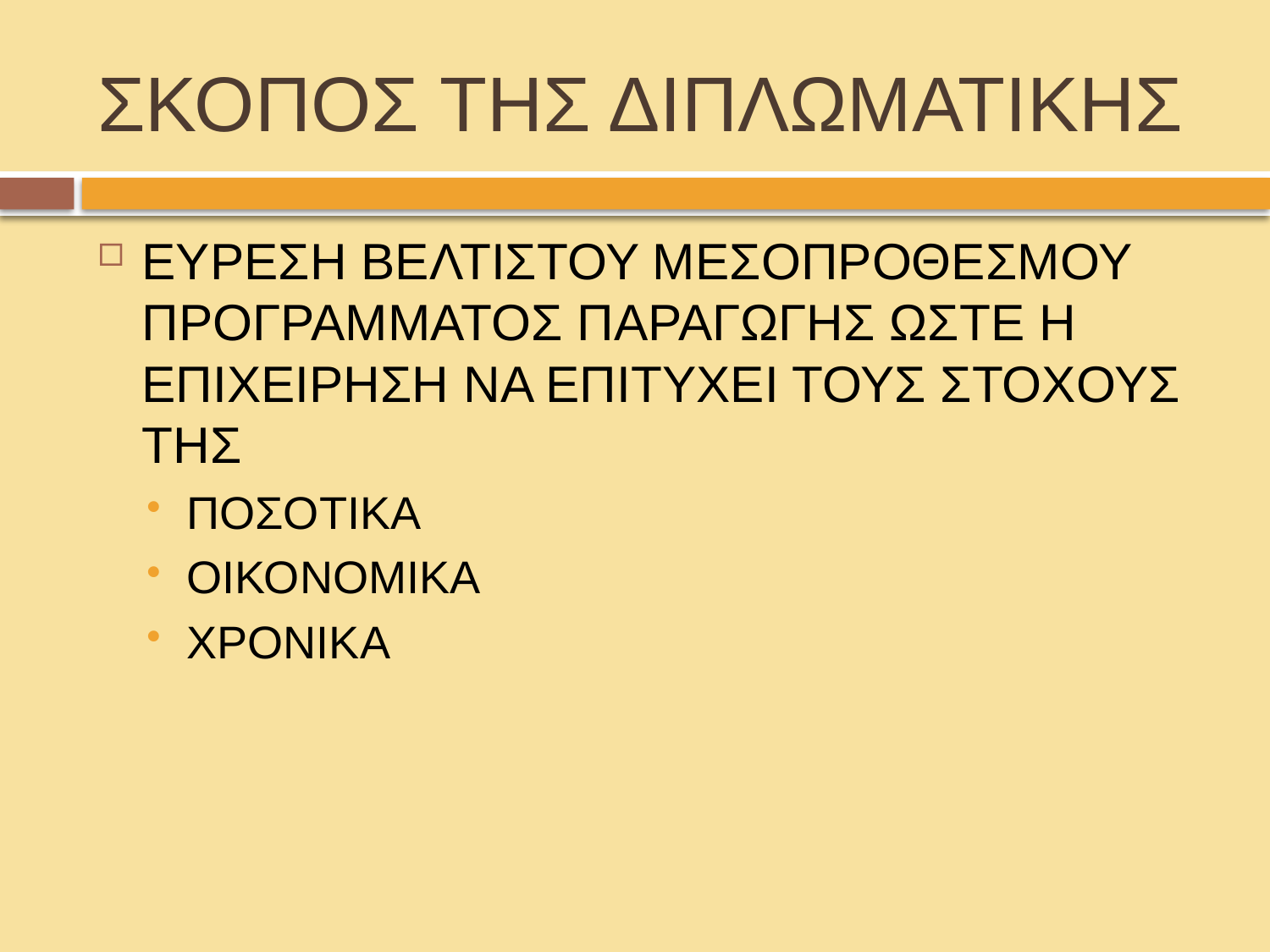

# ΣΚΟΠΟΣ ΤΗΣ ΔΙΠΛΩΜΑΤΙΚΗΣ
ΕΥΡΕΣΗ ΒΕΛΤΙΣΤΟΥ ΜΕΣΟΠΡΟΘΕΣΜΟΥ ΠΡΟΓΡΑΜΜΑΤΟΣ ΠΑΡΑΓΩΓΗΣ ΩΣΤΕ Η ΕΠΙΧΕΙΡΗΣΗ ΝΑ ΕΠΙΤΥΧΕΙ ΤΟΥΣ ΣΤΟΧΟΥΣ ΤΗΣ
ΠΟΣΟΤΙΚΑ
ΟΙΚΟΝΟΜΙΚΑ
ΧΡΟΝΙΚΑ